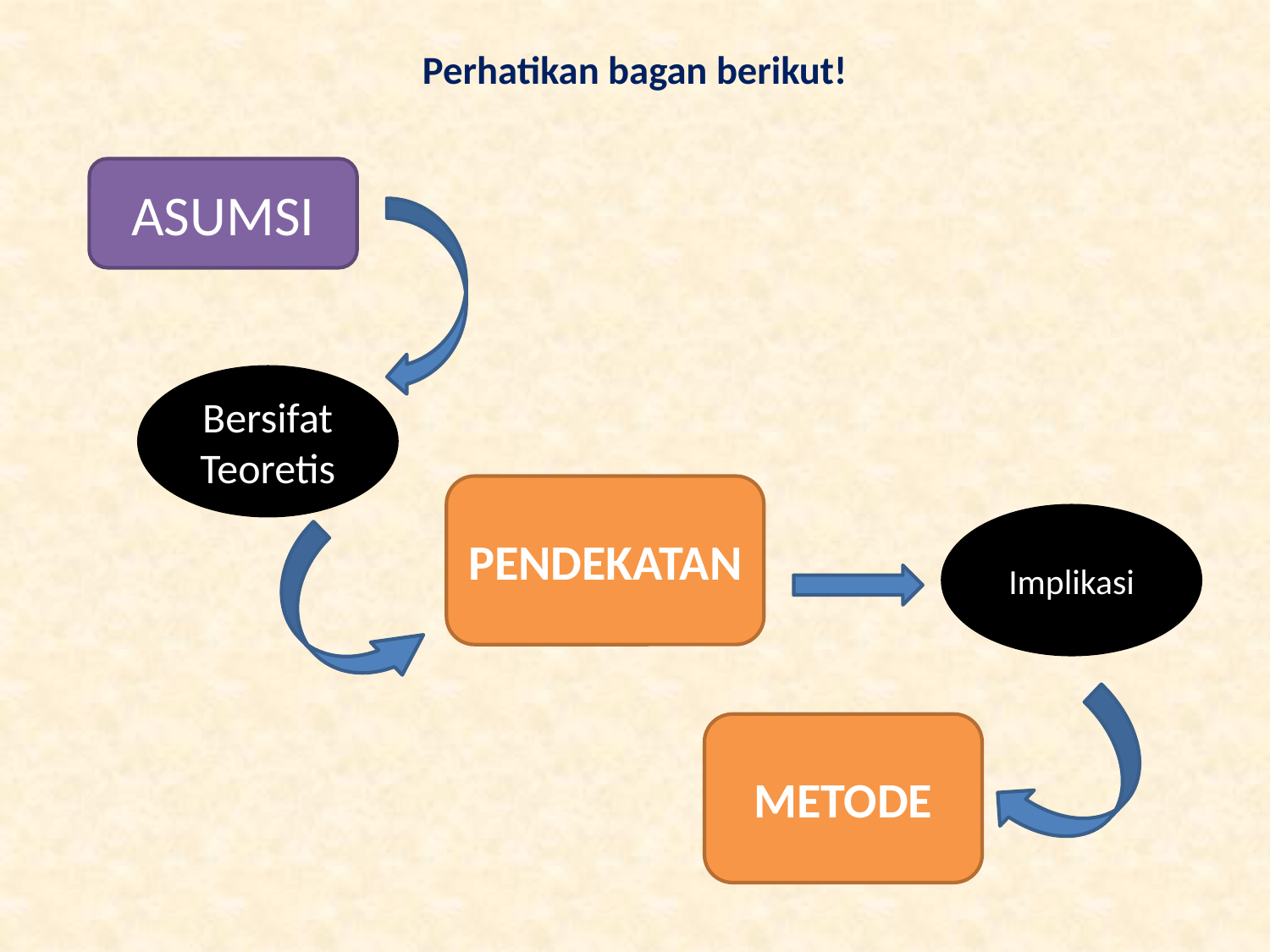

# Perhatikan bagan berikut!

ASUMSI

Bersifat Teoretis
PENDEKATAN
Implikasi

METODE